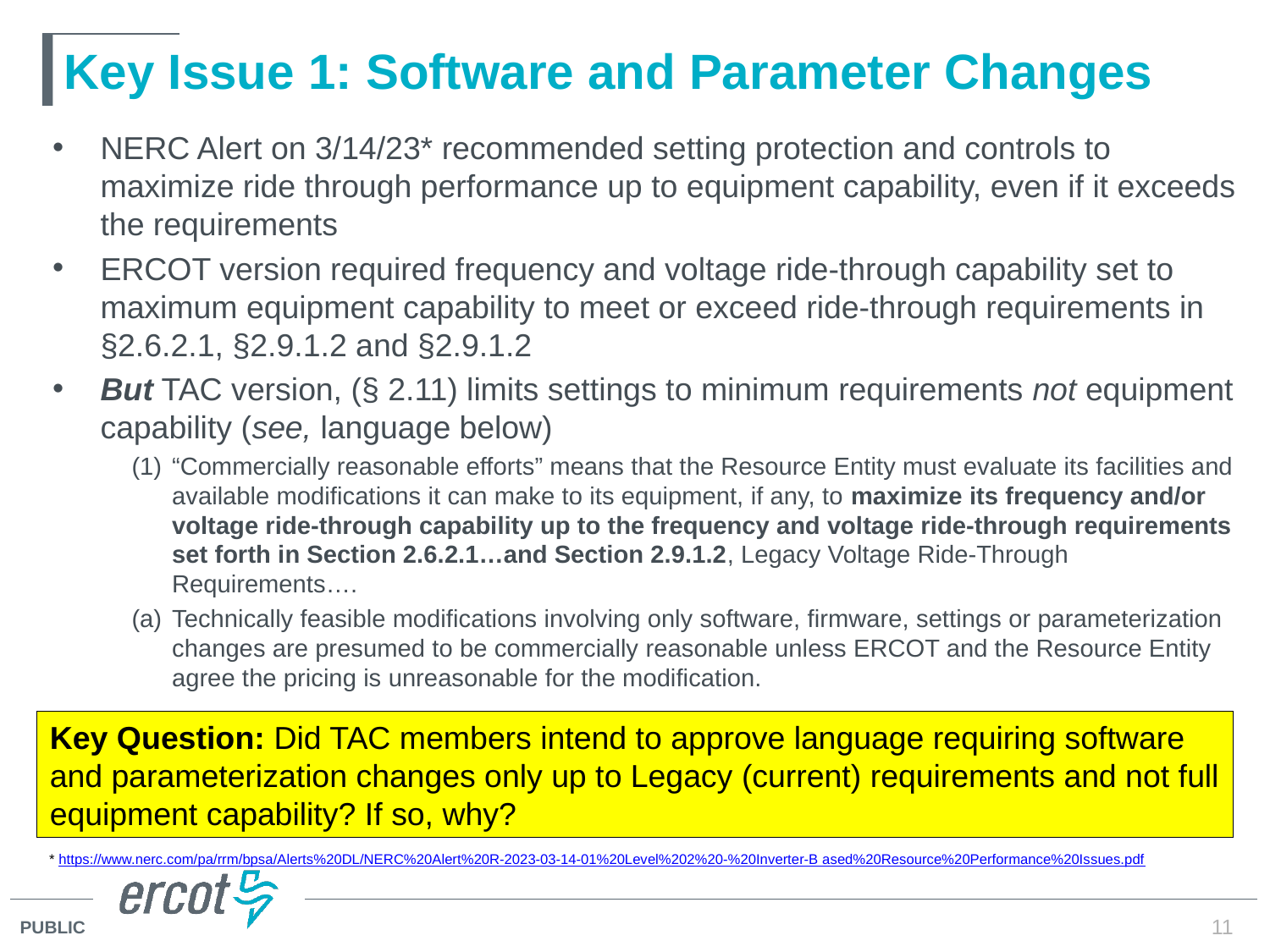

# Key Issue 1: Software and Parameter Changes
NERC Alert on 3/14/23* recommended setting protection and controls to maximize ride through performance up to equipment capability, even if it exceeds the requirements
ERCOT version required frequency and voltage ride-through capability set to maximum equipment capability to meet or exceed ride-through requirements in §2.6.2.1, §2.9.1.2 and §2.9.1.2
But TAC version, (§ 2.11) limits settings to minimum requirements not equipment capability (see, language below)
(1)	“Commercially reasonable efforts” means that the Resource Entity must evaluate its facilities and available modifications it can make to its equipment, if any, to maximize its frequency and/or voltage ride-through capability up to the frequency and voltage ride-through requirements set forth in Section 2.6.2.1…and Section 2.9.1.2, Legacy Voltage Ride-Through Requirements….
(a)	Technically feasible modifications involving only software, firmware, settings or parameterization changes are presumed to be commercially reasonable unless ERCOT and the Resource Entity agree the pricing is unreasonable for the modification.

Key Question: Did TAC members intend to approve language requiring software and parameterization changes only up to Legacy (current) requirements and not full equipment capability? If so, why?
* https://www.nerc.com/pa/rrm/bpsa/Alerts%20DL/NERC%20Alert%20R-2023-03-14-01%20Level%202%20-%20Inverter-B ased%20Resource%20Performance%20Issues.pdf
11